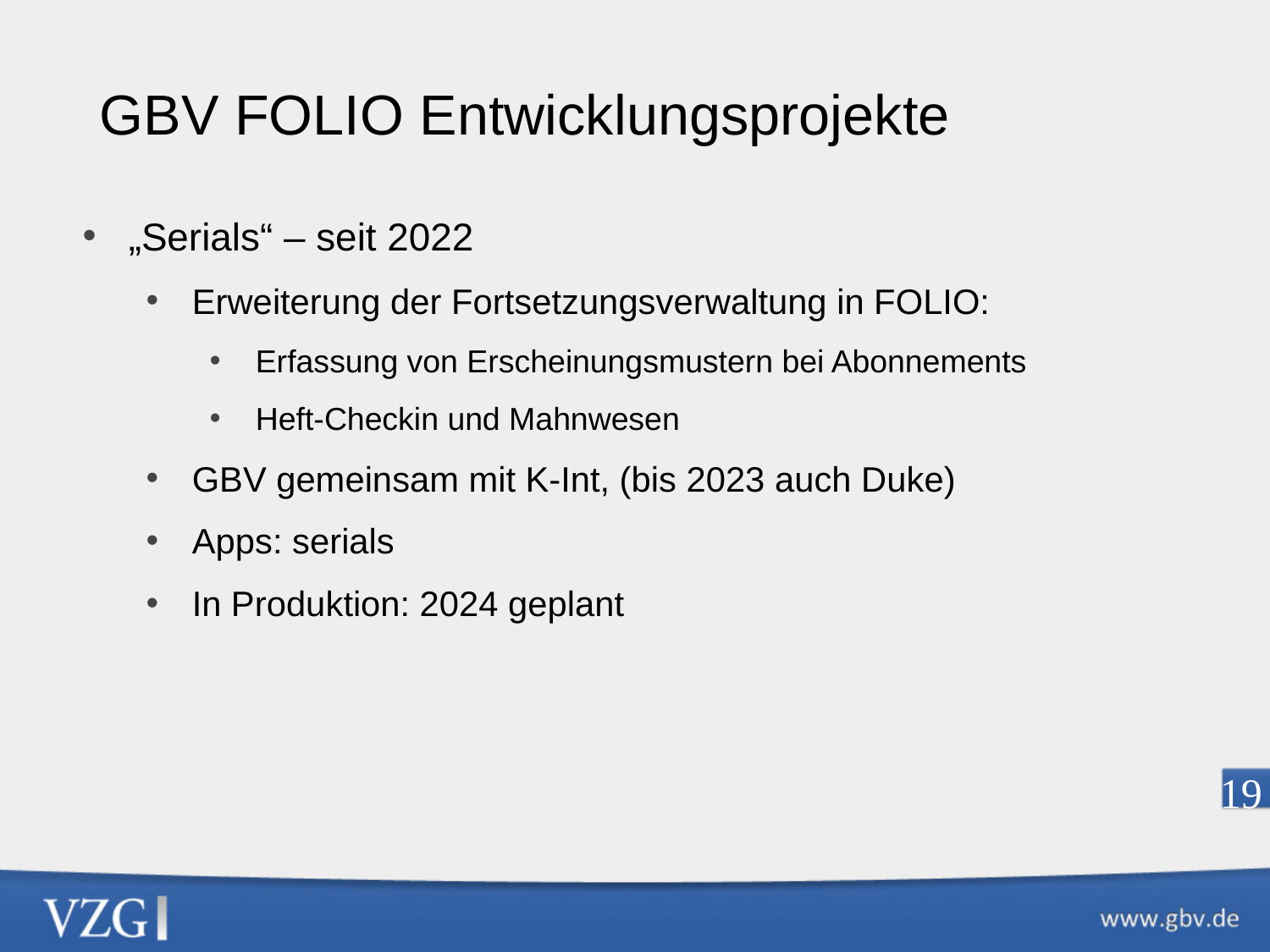

GBV FOLIO Entwicklungsprojekte

„Serials“ – seit 2022
Erweiterung der Fortsetzungsverwaltung in FOLIO:
Erfassung von Erscheinungsmustern bei Abonnements
Heft-Checkin und Mahnwesen
GBV gemeinsam mit K-Int, (bis 2023 auch Duke)
Apps: serials
In Produktion: 2024 geplant

19